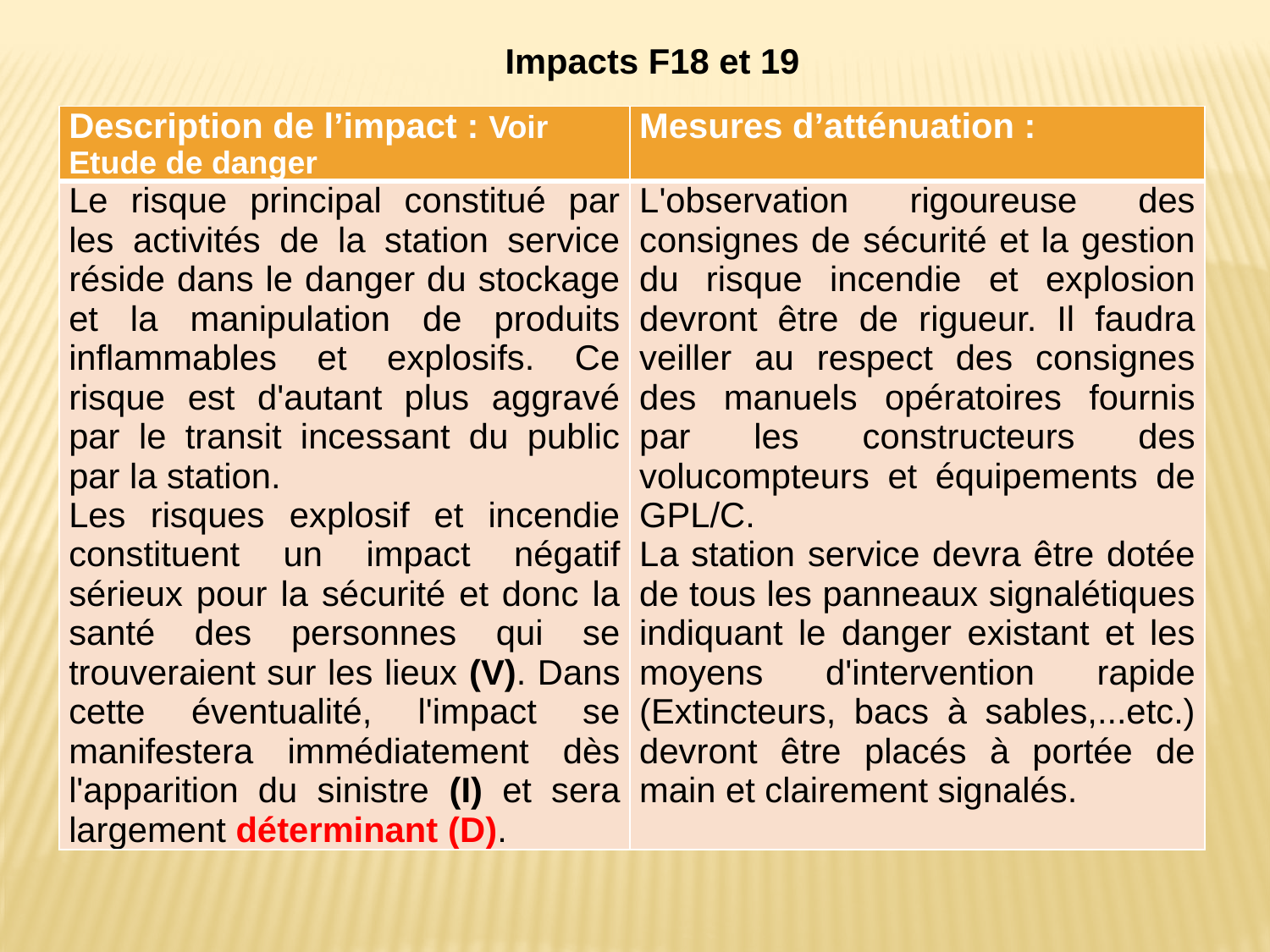

Impacts F18 et 19

| Description de l’impact : Voir Etude de danger | Mesures d’atténuation : |
| --- | --- |
| Le risque principal constitué par les activités de la station service réside dans le danger du stockage et la manipulation de produits inflammables et explosifs. Ce risque est d'autant plus aggravé par le transit incessant du public par la station. Les risques explosif et incendie constituent un impact négatif sérieux pour la sécurité et donc la santé des personnes qui se trouveraient sur les lieux (V). Dans cette éventualité, l'impact se manifestera immédiatement dès l'apparition du sinistre (I) et sera largement déterminant (D). | L'observation rigoureuse des consignes de sécurité et la gestion du risque incendie et explosion devront être de rigueur. Il faudra veiller au respect des consignes des manuels opératoires fournis par les constructeurs des volucompteurs et équipements de GPL/C. La station service devra être dotée de tous les panneaux signalétiques indiquant le danger existant et les moyens d'intervention rapide (Extincteurs, bacs à sables,...etc.) devront être placés à portée de main et clairement signalés. |